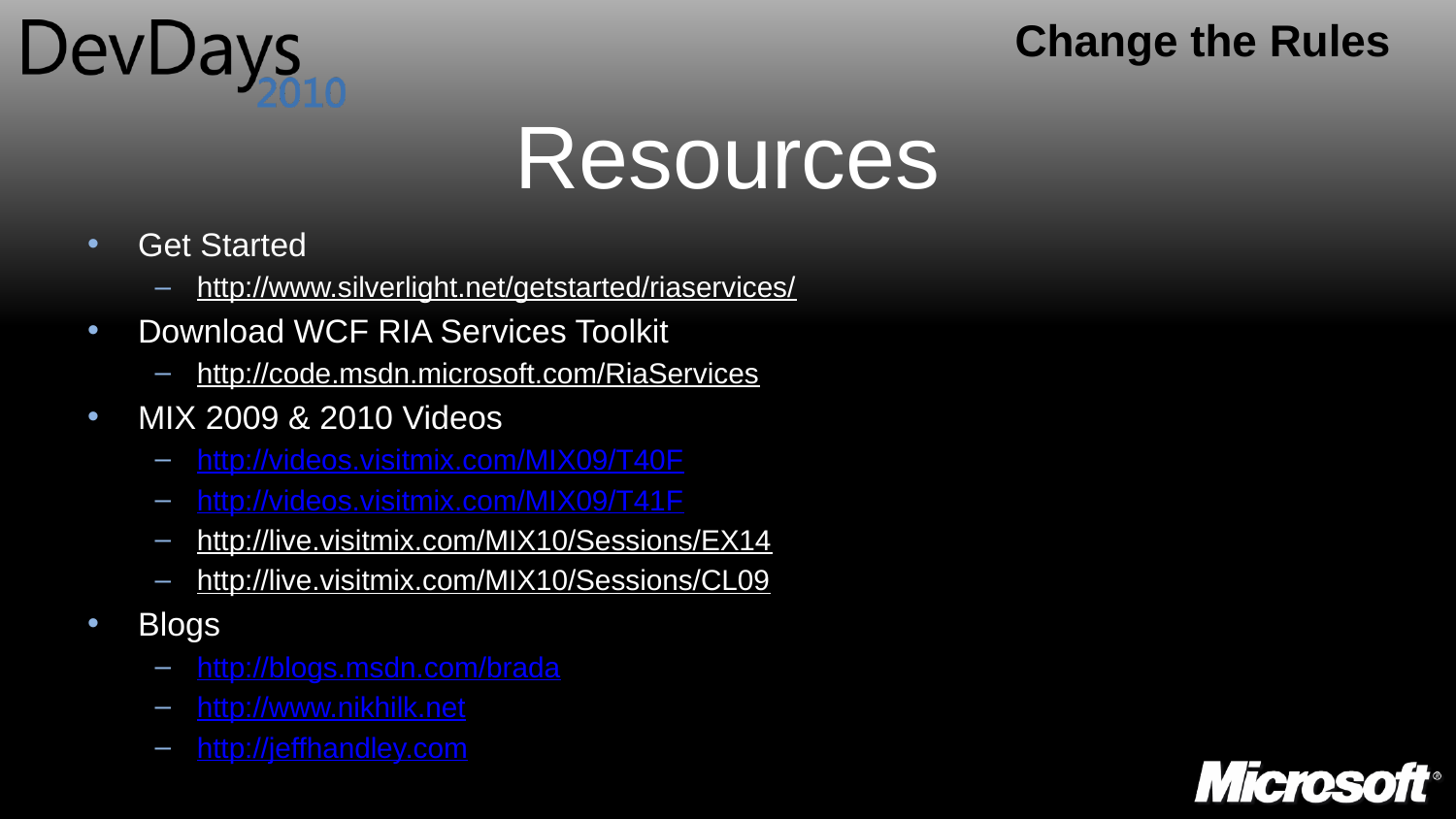

# Resources
Get Started
http://www.silverlight.net/getstarted/riaservices/
Download WCF RIA Services Toolkit
http://code.msdn.microsoft.com/RiaServices
MIX 2009 & 2010 Videos
http://videos.visitmix.com/MIX09/T40F
http://videos.visitmix.com/MIX09/T41F
http://live.visitmix.com/MIX10/Sessions/EX14
http://live.visitmix.com/MIX10/Sessions/CL09
Blogs
http://blogs.msdn.com/brada
http://www.nikhilk.net
http://jeffhandley.com